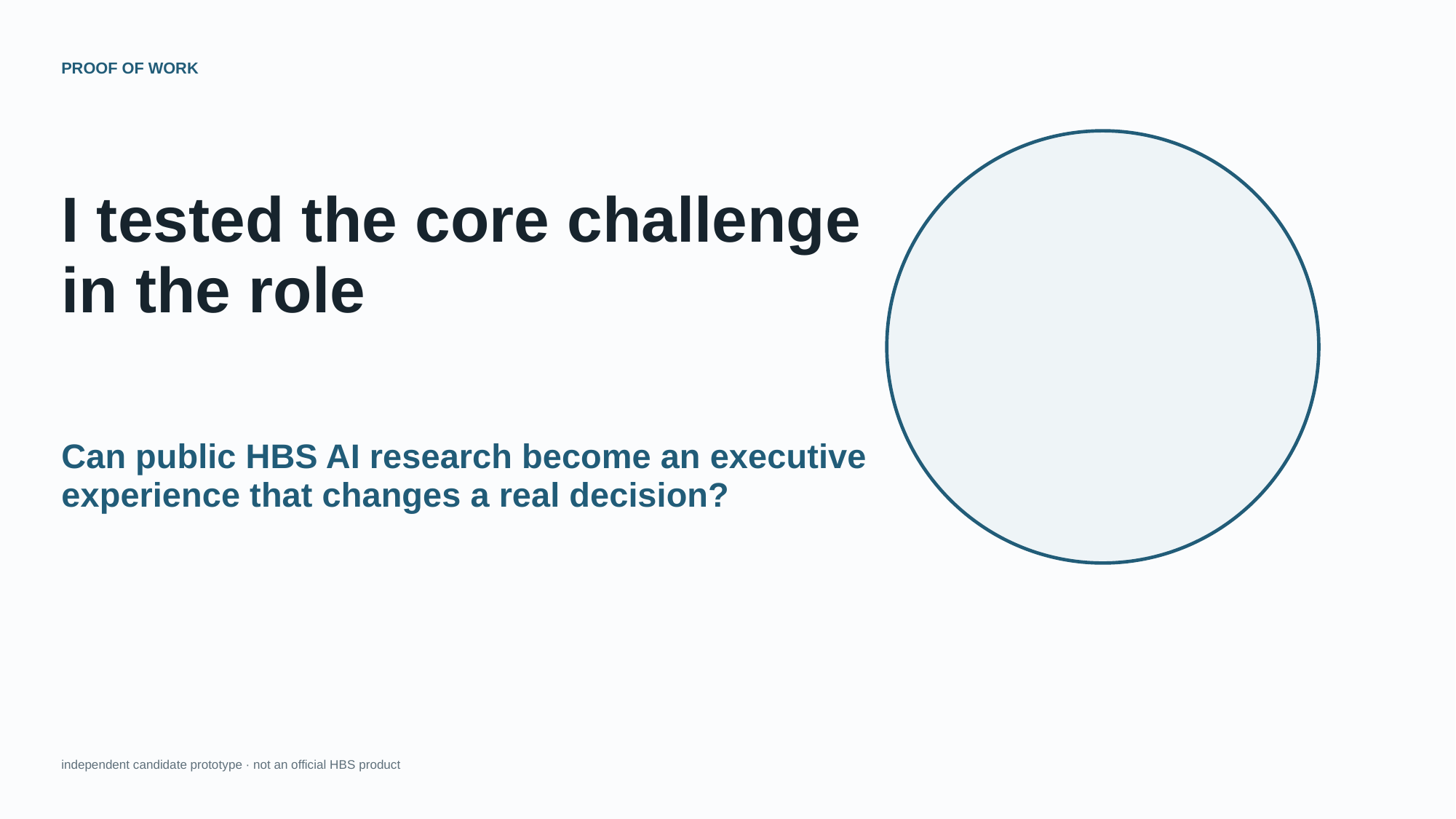

PROOF OF WORK

I tested the core challenge in the role
Can public HBS AI research become an executive experience that changes a real decision?
independent candidate prototype · not an official HBS product